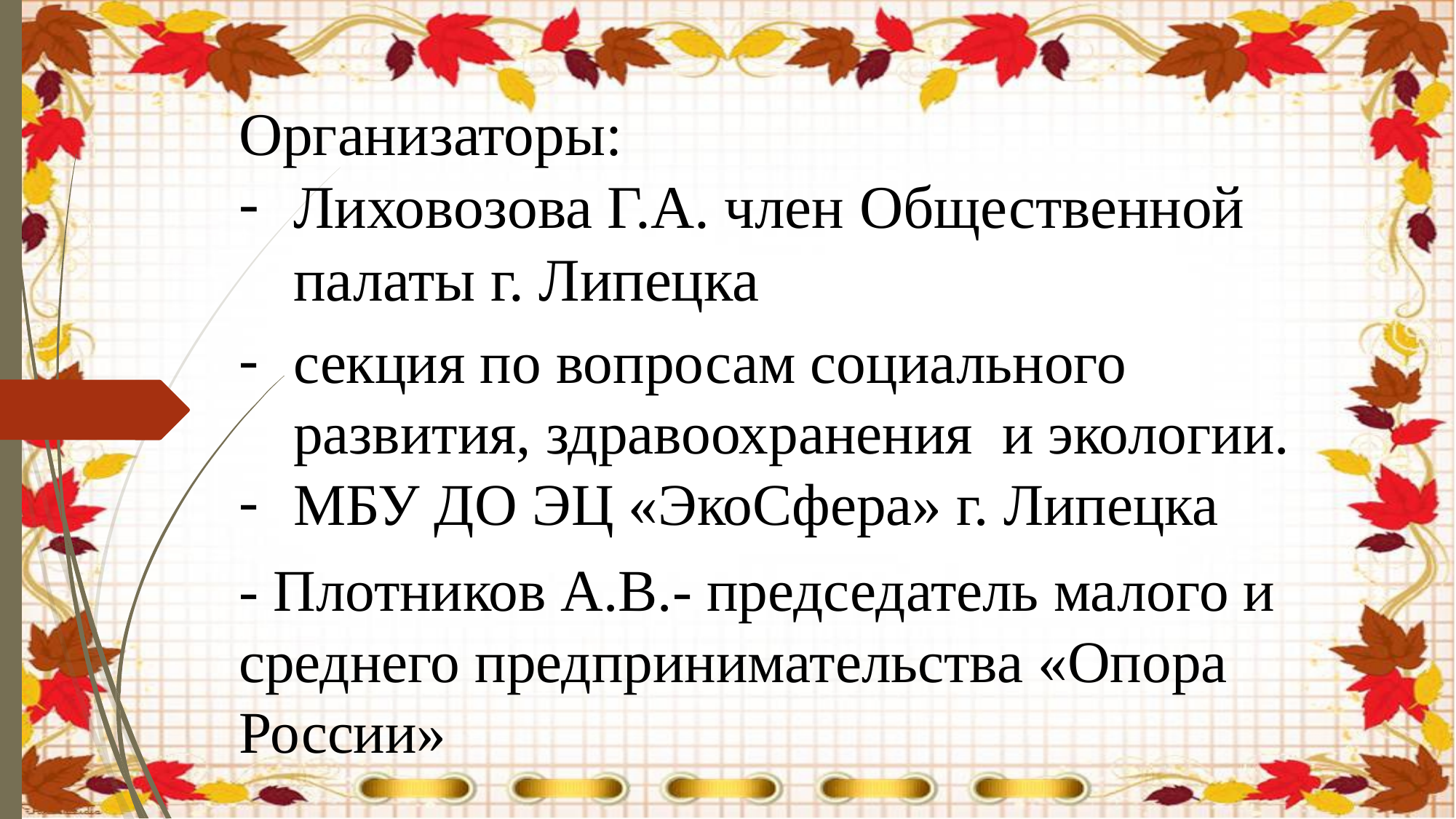

# Организаторы:
Лиховозова Г.А. член Общественной палаты г. Липецка
секция по вопросам социального развития, здравоохранения  и экологии.
МБУ ДО ЭЦ «ЭкоСфера» г. Липецка
- Плотников А.В.- председатель малого и среднего предпринимательства «Опора России»